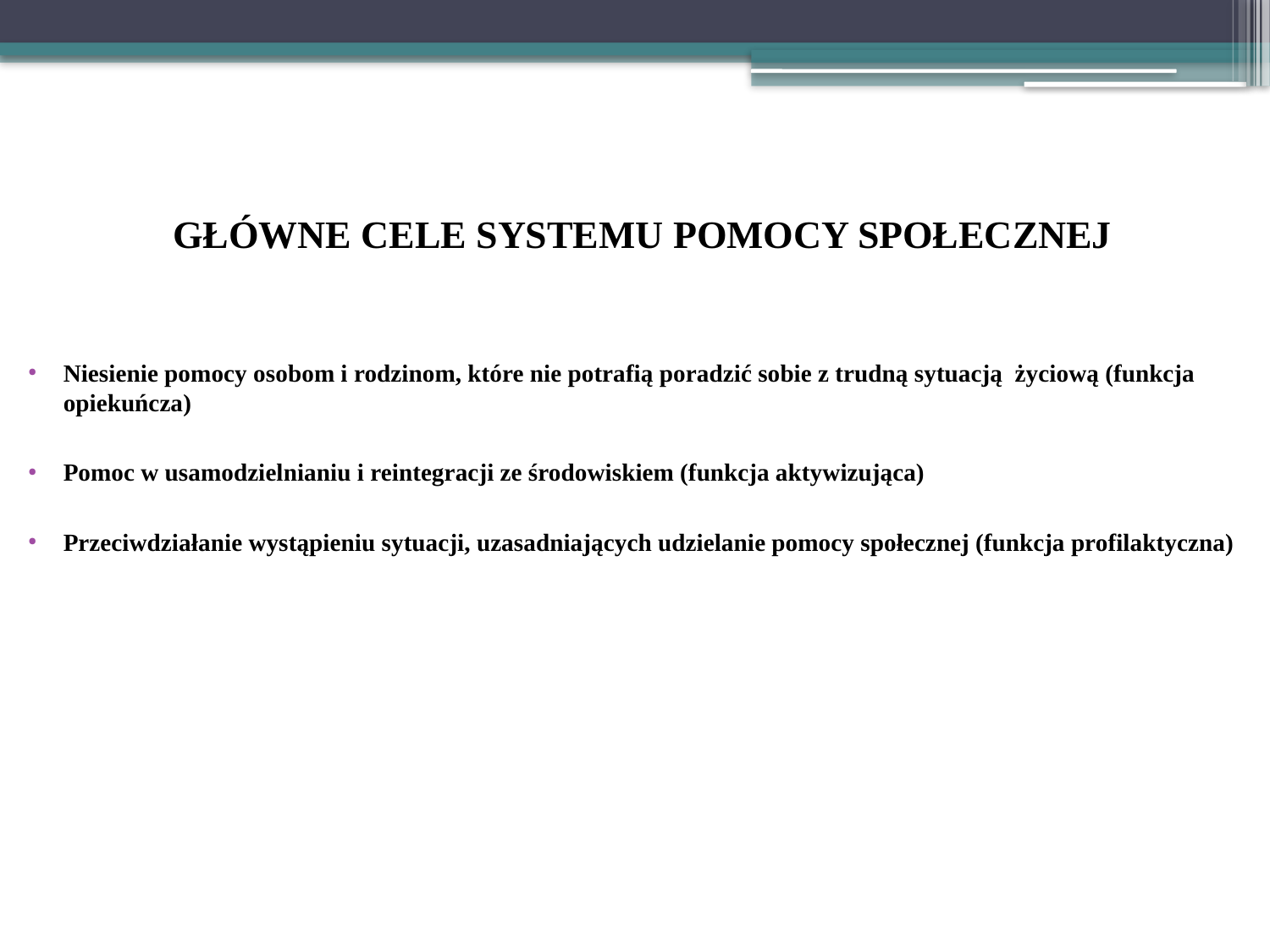

GŁÓWNE CELE SYSTEMU POMOCY SPOŁECZNEJ

Niesienie pomocy osobom i rodzinom, które nie potrafią poradzić sobie z trudną sytuacją  życiową (funkcja opiekuńcza)

Pomoc w usamodzielnianiu i reintegracji ze środowiskiem (funkcja aktywizująca)

Przeciwdziałanie wystąpieniu sytuacji, uzasadniających udzielanie pomocy społecznej (funkcja profilaktyczna)

#